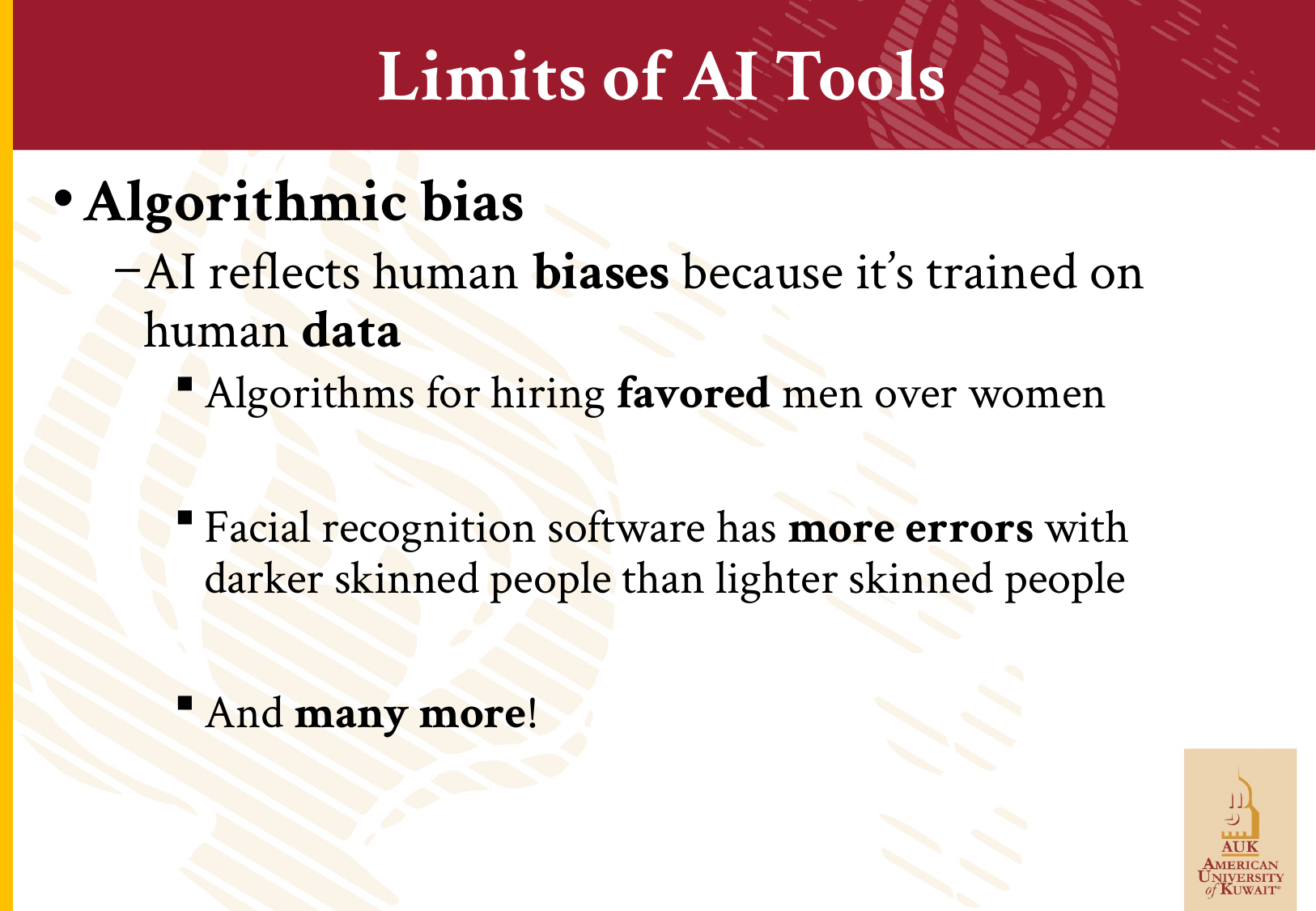

# Limits of AI Tools
Algorithmic bias
AI reflects human biases because it’s trained on human data
Algorithms for hiring favored men over women

Facial recognition software has more errors with darker skinned people than lighter skinned people

And many more!